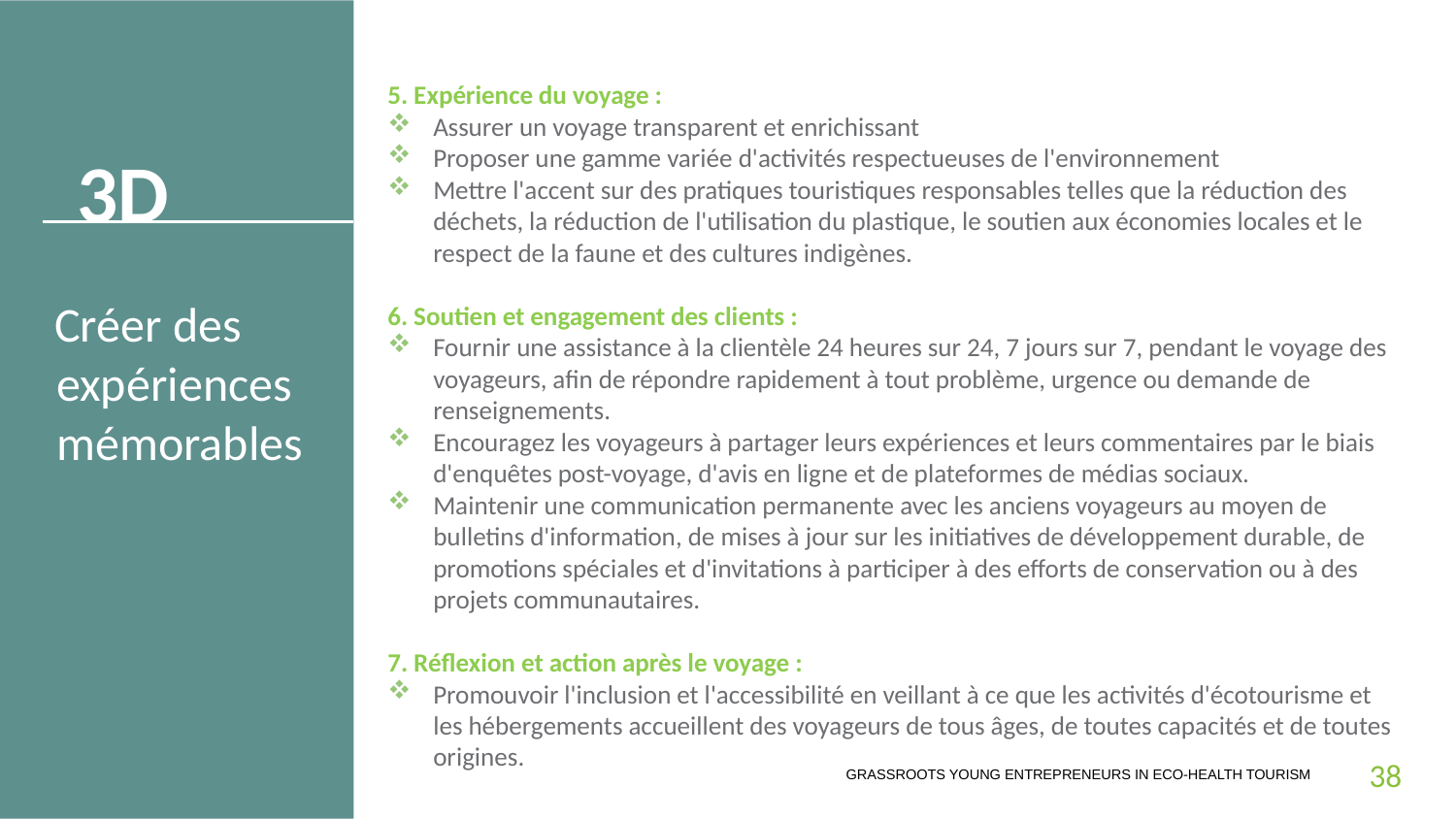

5. Expérience du voyage :
Assurer un voyage transparent et enrichissant
Proposer une gamme variée d'activités respectueuses de l'environnement
Mettre l'accent sur des pratiques touristiques responsables telles que la réduction des déchets, la réduction de l'utilisation du plastique, le soutien aux économies locales et le respect de la faune et des cultures indigènes.

6. Soutien et engagement des clients :
Fournir une assistance à la clientèle 24 heures sur 24, 7 jours sur 7, pendant le voyage des voyageurs, afin de répondre rapidement à tout problème, urgence ou demande de renseignements.
Encouragez les voyageurs à partager leurs expériences et leurs commentaires par le biais d'enquêtes post-voyage, d'avis en ligne et de plateformes de médias sociaux.
Maintenir une communication permanente avec les anciens voyageurs au moyen de bulletins d'information, de mises à jour sur les initiatives de développement durable, de promotions spéciales et d'invitations à participer à des efforts de conservation ou à des projets communautaires.

7. Réflexion et action après le voyage :
Promouvoir l'inclusion et l'accessibilité en veillant à ce que les activités d'écotourisme et les hébergements accueillent des voyageurs de tous âges, de toutes capacités et de toutes origines.

3D
Créer des expériences mémorables

38
GRASSROOTS YOUNG ENTREPRENEURS IN ECO-HEALTH TOURISM